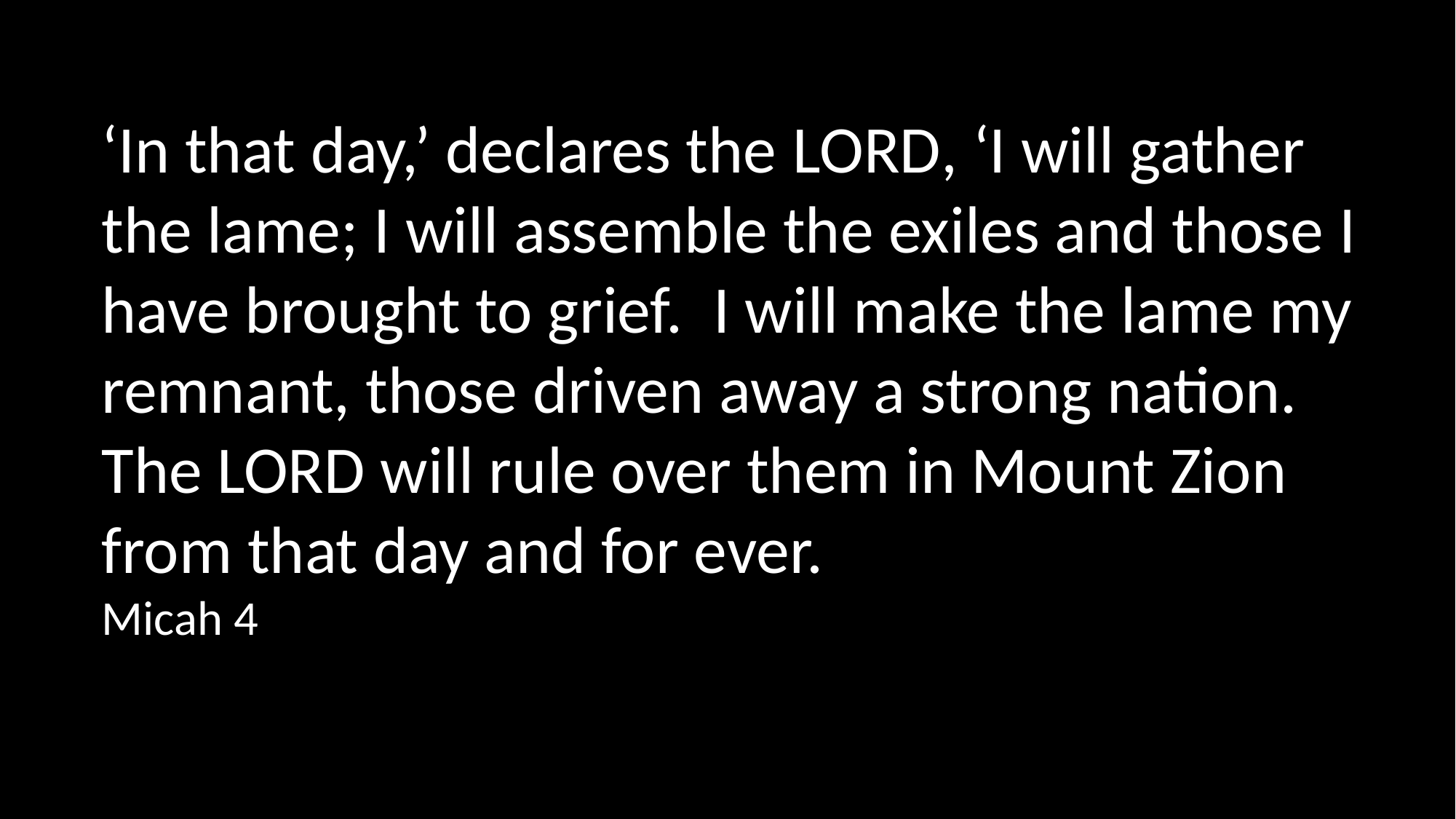

‘In that day,’ declares the Lord, ‘I will gather the lame; I will assemble the exiles and those I have brought to grief.  I will make the lame my remnant, those driven away a strong nation.
The Lord will rule over them in Mount Zion from that day and for ever.          				    Micah 4